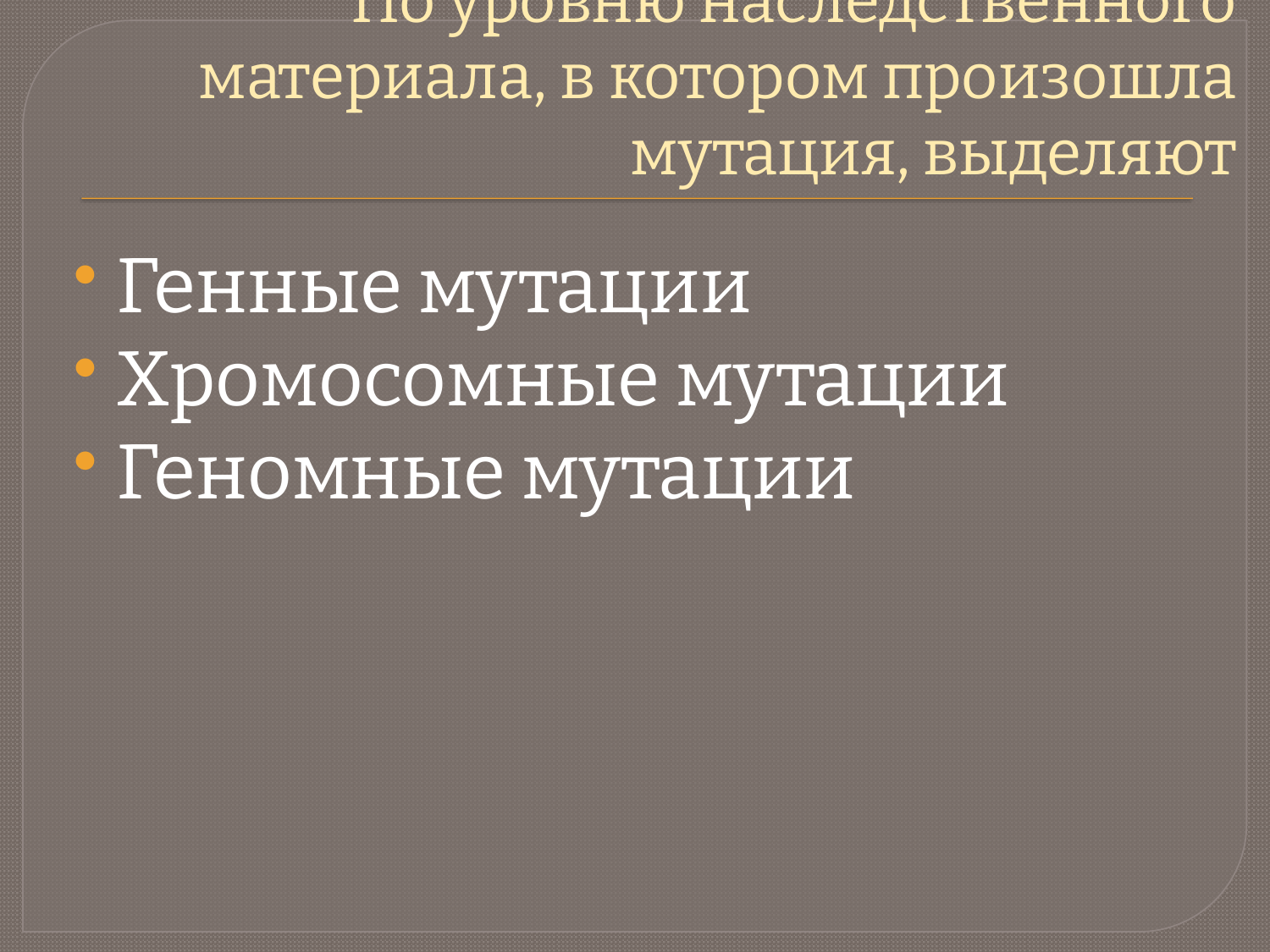

# По уровню наследственного материала, в котором произошла мутация, выделяют
Генные мутации
Хромосомные мутации
Геномные мутации